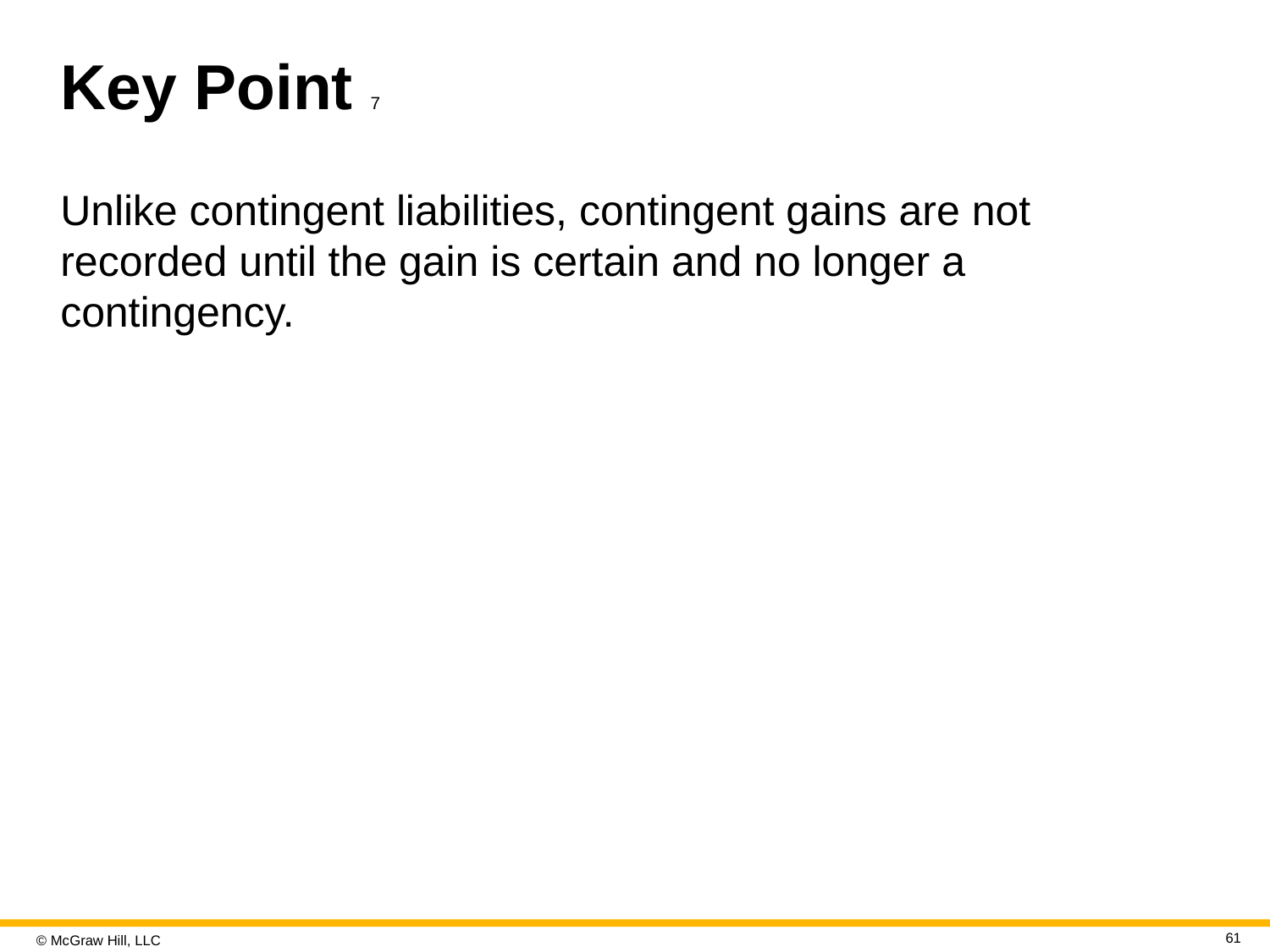

# Key Point 7
Unlike contingent liabilities, contingent gains are not recorded until the gain is certain and no longer a contingency.
61